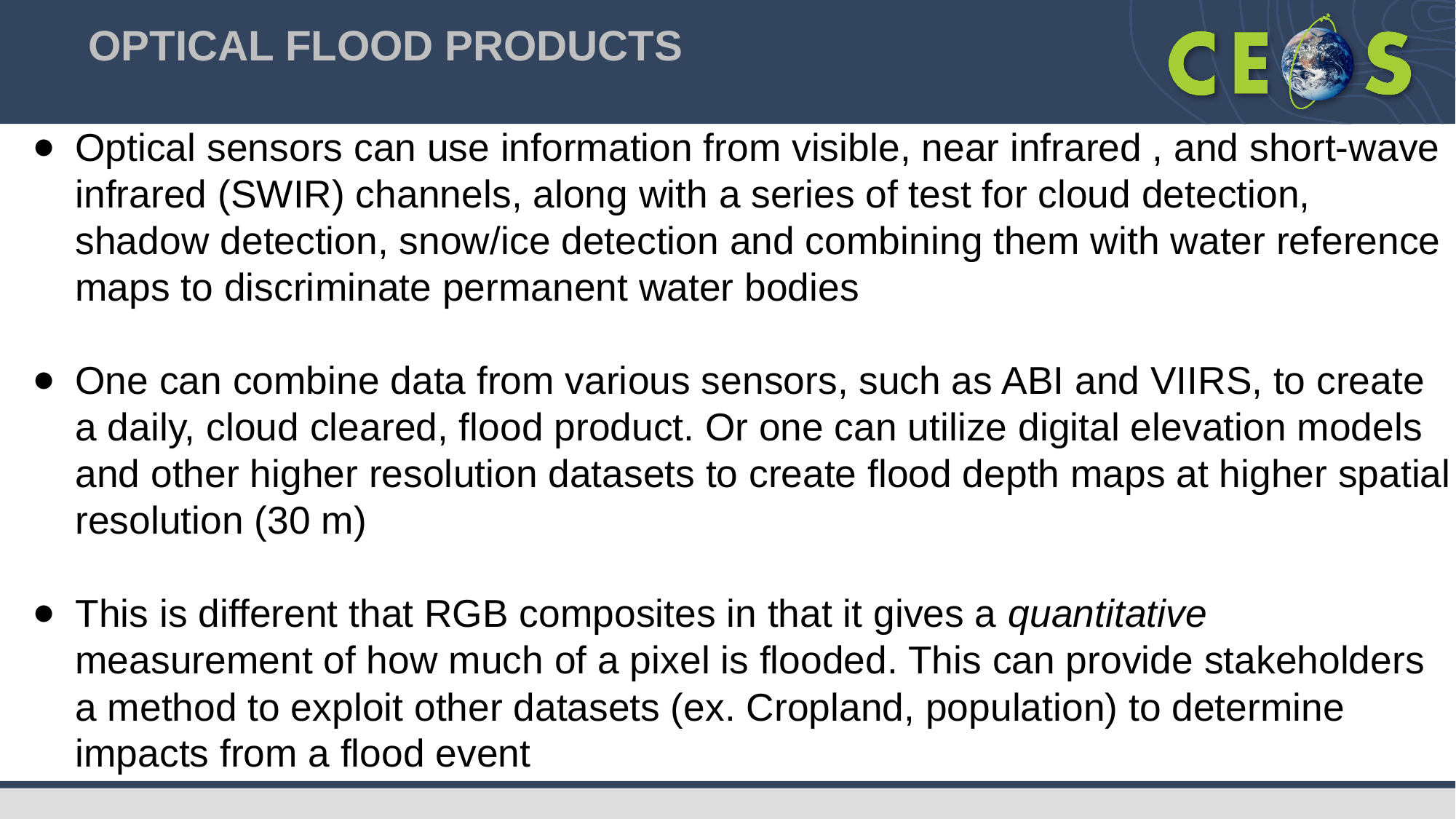

# OPTICAL FLOOD PRODUCTS
Optical sensors can use information from visible, near infrared , and short-wave infrared (SWIR) channels, along with a series of test for cloud detection, shadow detection, snow/ice detection and combining them with water reference maps to discriminate permanent water bodies
One can combine data from various sensors, such as ABI and VIIRS, to create a daily, cloud cleared, flood product. Or one can utilize digital elevation models and other higher resolution datasets to create flood depth maps at higher spatial resolution (30 m)
This is different that RGB composites in that it gives a quantitative measurement of how much of a pixel is flooded. This can provide stakeholders a method to exploit other datasets (ex. Cropland, population) to determine impacts from a flood event